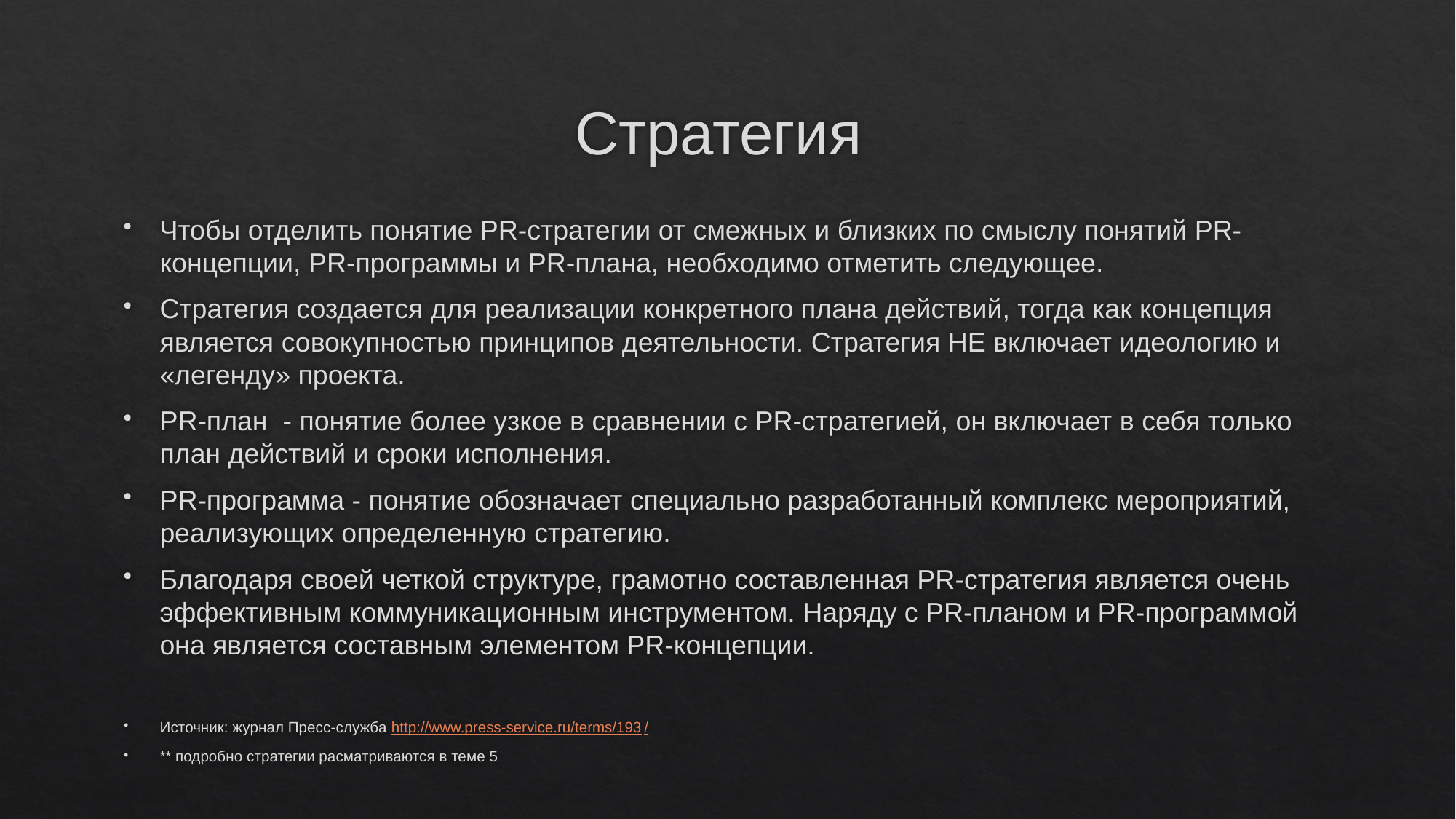

# Стратегия
Чтобы отделить понятие PR-стратегии от смежных и близких по смыслу понятий PR-концепции, PR-программы и PR-плана, необходимо отметить следующее.
Стратегия создается для реализации конкретного плана действий, тогда как концепция является совокупностью принципов деятельности. Стратегия НЕ включает идеологию и «легенду» проекта.
PR-план  - понятие более узкое в сравнении с PR-стратегией, он включает в себя только план действий и сроки исполнения.
PR-программа - понятие обозначает специально разработанный комплекс мероприятий, реализующих определенную стратегию.
Благодаря своей четкой структуре, грамотно составленная PR-стратегия является очень эффективным коммуникационным инструментом. Наряду с PR-планом и PR-программой она является составным элементом PR-концепции.

Источник: журнал Пресс-служба http://www.press-service.ru/terms/193/
** подробно стратегии расматриваются в теме 5